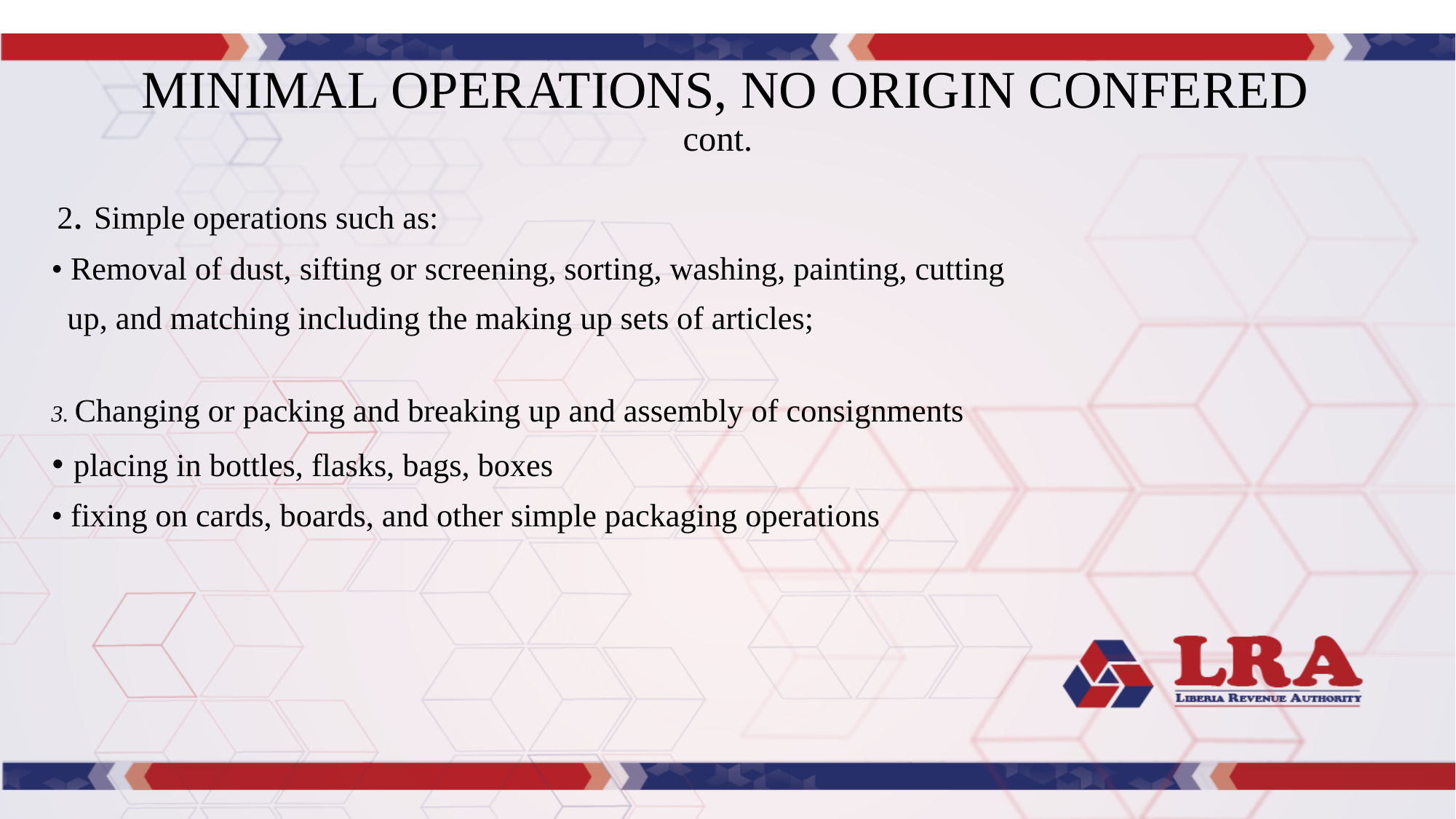

# MINIMAL OPERATIONS, NO ORIGIN CONFERED cont.
 2. Simple operations such as:
• Removal of dust, sifting or screening, sorting, washing, painting, cutting
  up, and matching including the making up sets of articles;

3. Changing or packing and breaking up and assembly of consignments
• placing in bottles, flasks, bags, boxes
• fixing on cards, boards, and other simple packaging operations